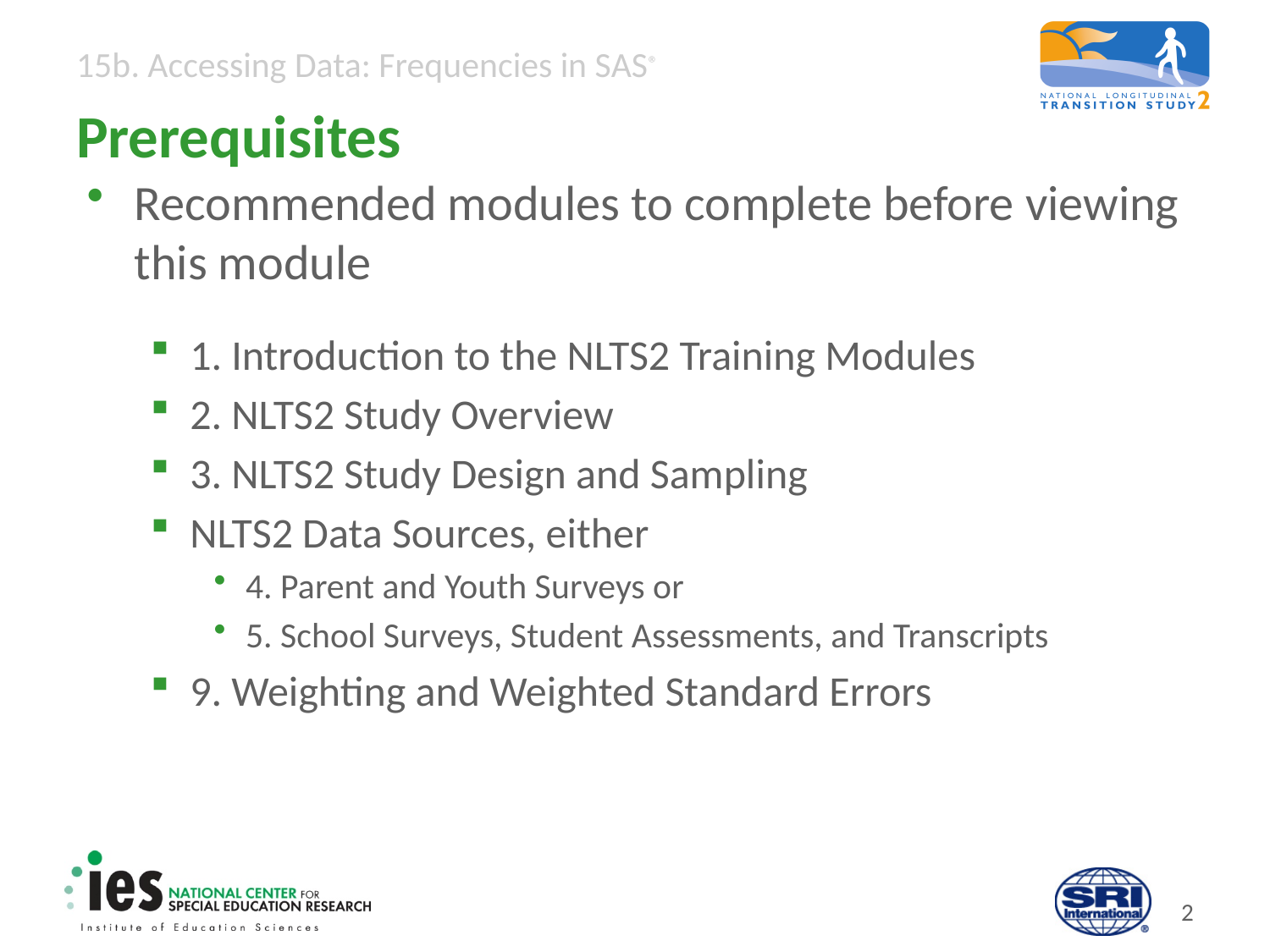

# Prerequisites
Recommended modules to complete before viewing this module

1. Introduction to the NLTS2 Training Modules
2. NLTS2 Study Overview
3. NLTS2 Study Design and Sampling
NLTS2 Data Sources, either
4. Parent and Youth Surveys or
5. School Surveys, Student Assessments, and Transcripts
9. Weighting and Weighted Standard Errors

2